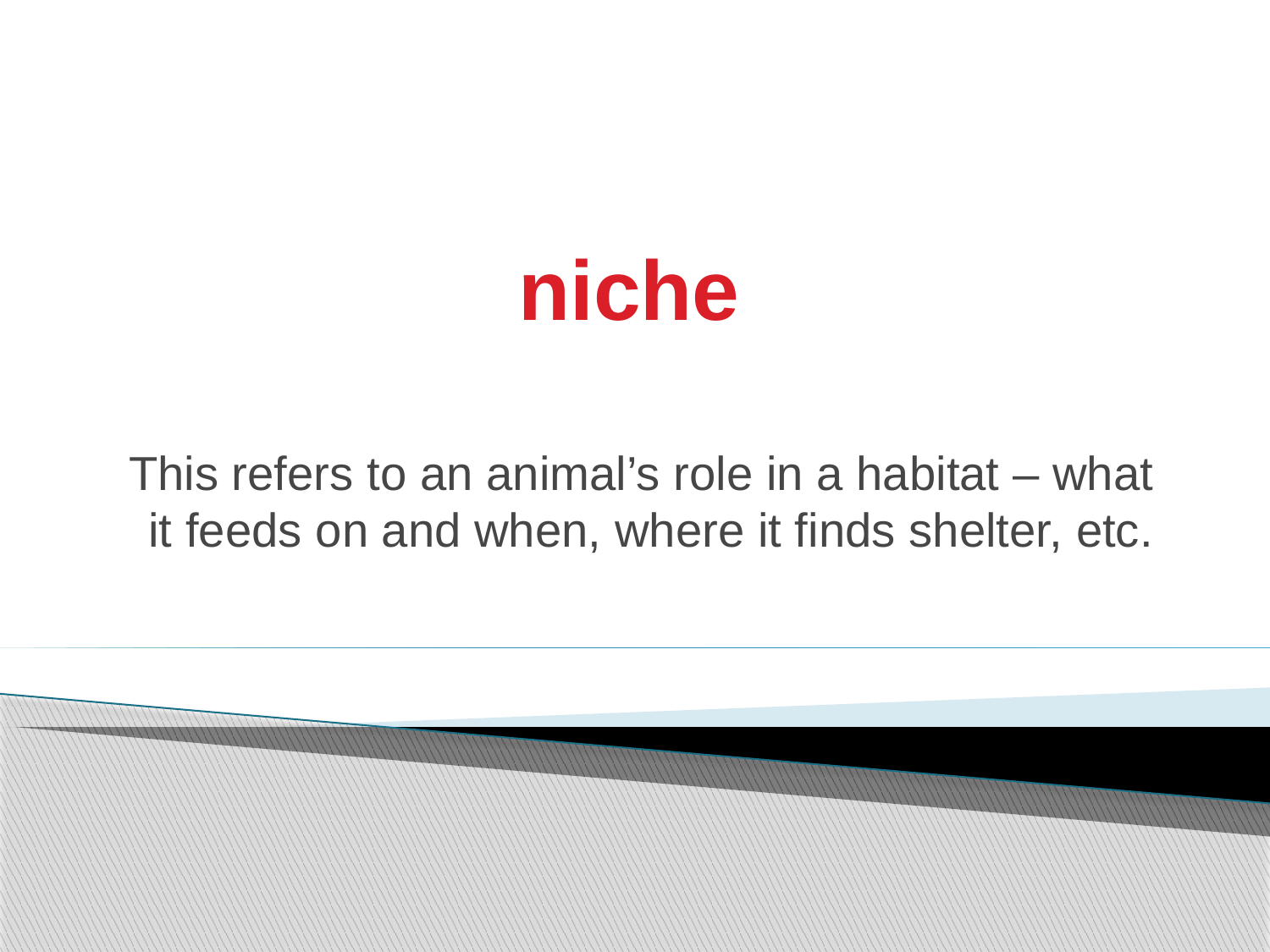

# niche
This refers to an animal’s role in a habitat – what it feeds on and when, where it finds shelter, etc.